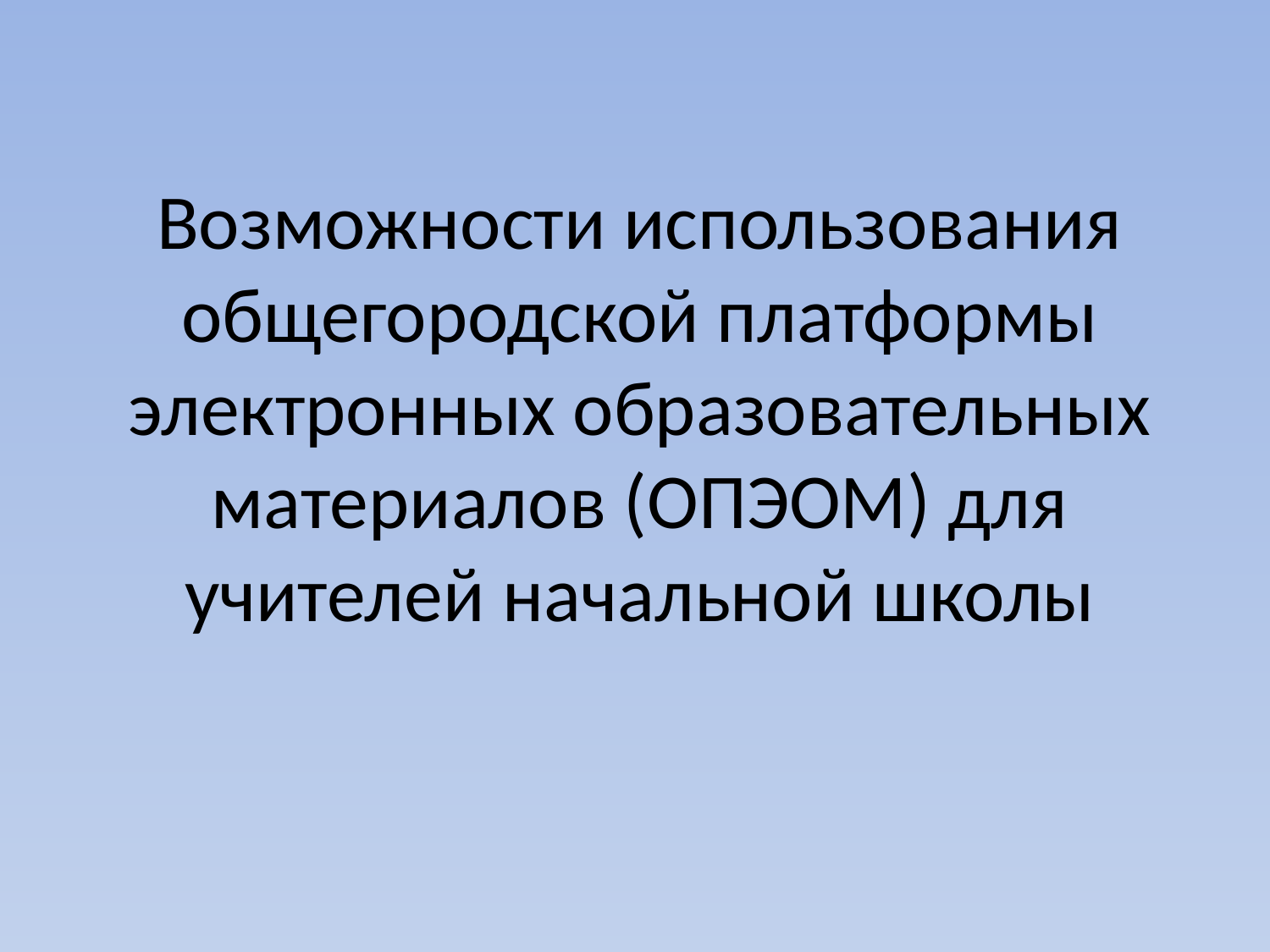

# Возможности использования общегородской платформы электронных образовательных материалов (ОПЭОМ) для учителей начальной школы